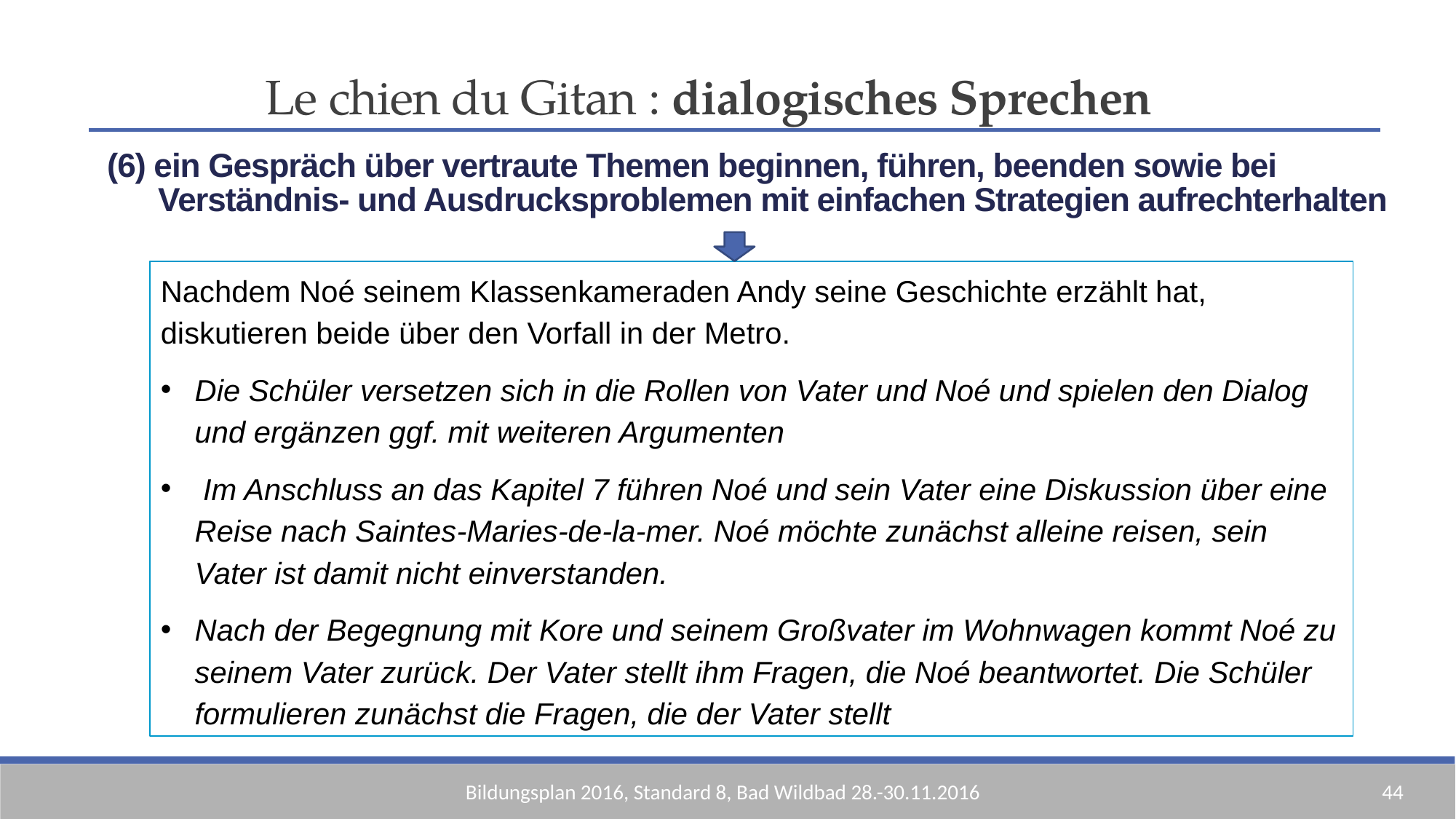

Le chien du Gitan : dialogisches Sprechen
(6) ein Gespräch über vertraute Themen beginnen, führen, beenden sowie bei
      Verständnis- und Ausdrucksproblemen mit einfachen Strategien aufrechterhalten

Nachdem Noé seinem Klassenkameraden Andy seine Geschichte erzählt hat, diskutieren beide über den Vorfall in der Metro.
Die Schüler versetzen sich in die Rollen von Vater und Noé und spielen den Dialog und ergänzen ggf. mit weiteren Argumenten
 Im Anschluss an das Kapitel 7 führen Noé und sein Vater eine Diskussion über eine Reise nach Saintes-Maries-de-la-mer. Noé möchte zunächst alleine reisen, sein Vater ist damit nicht einverstanden.
Nach der Begegnung mit Kore und seinem Großvater im Wohnwagen kommt Noé zu seinem Vater zurück. Der Vater stellt ihm Fragen, die Noé beantwortet. Die Schüler formulieren zunächst die Fragen, die der Vater stellt